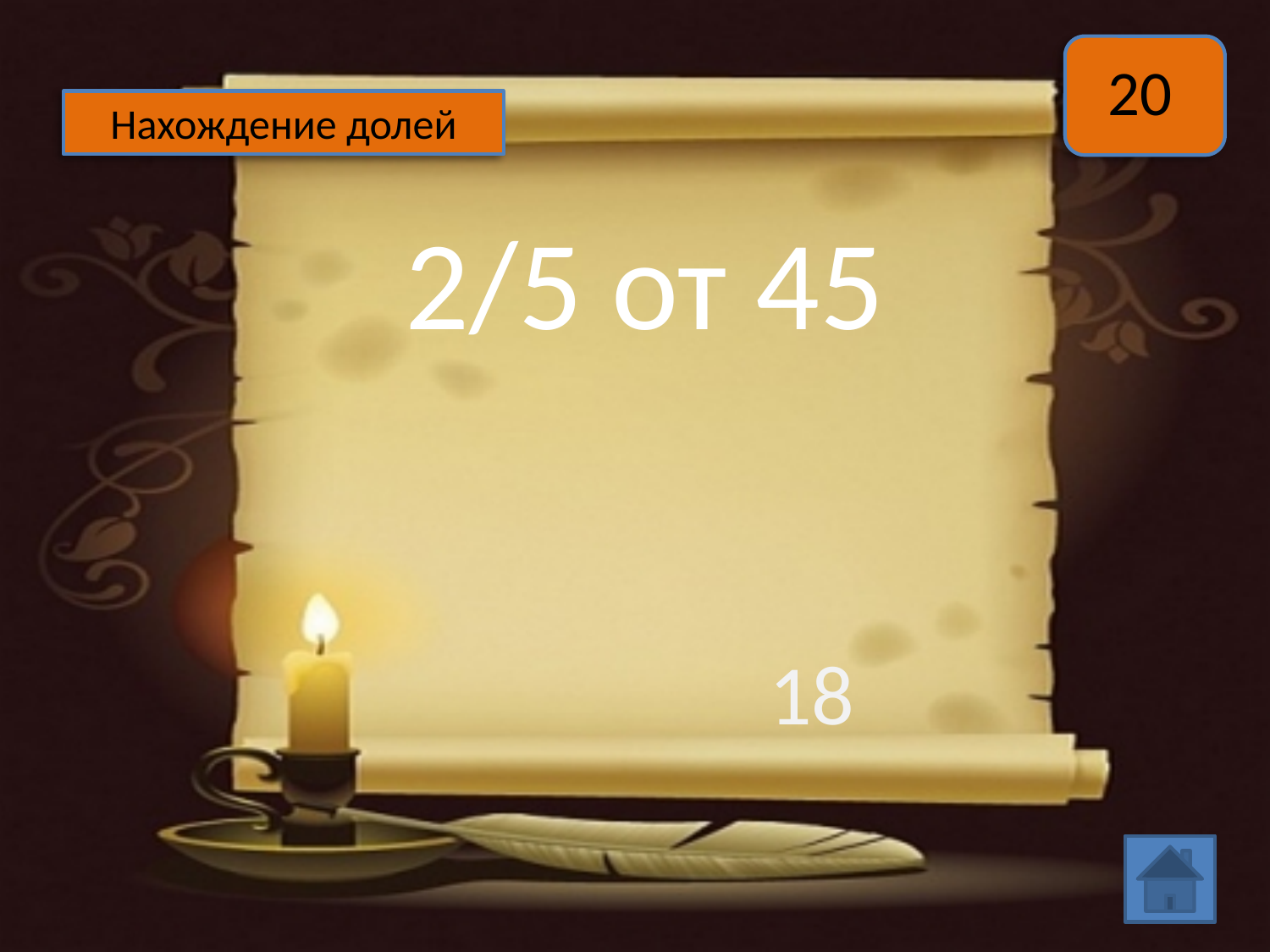

20
Нахождение долей
2/5 от 45

18